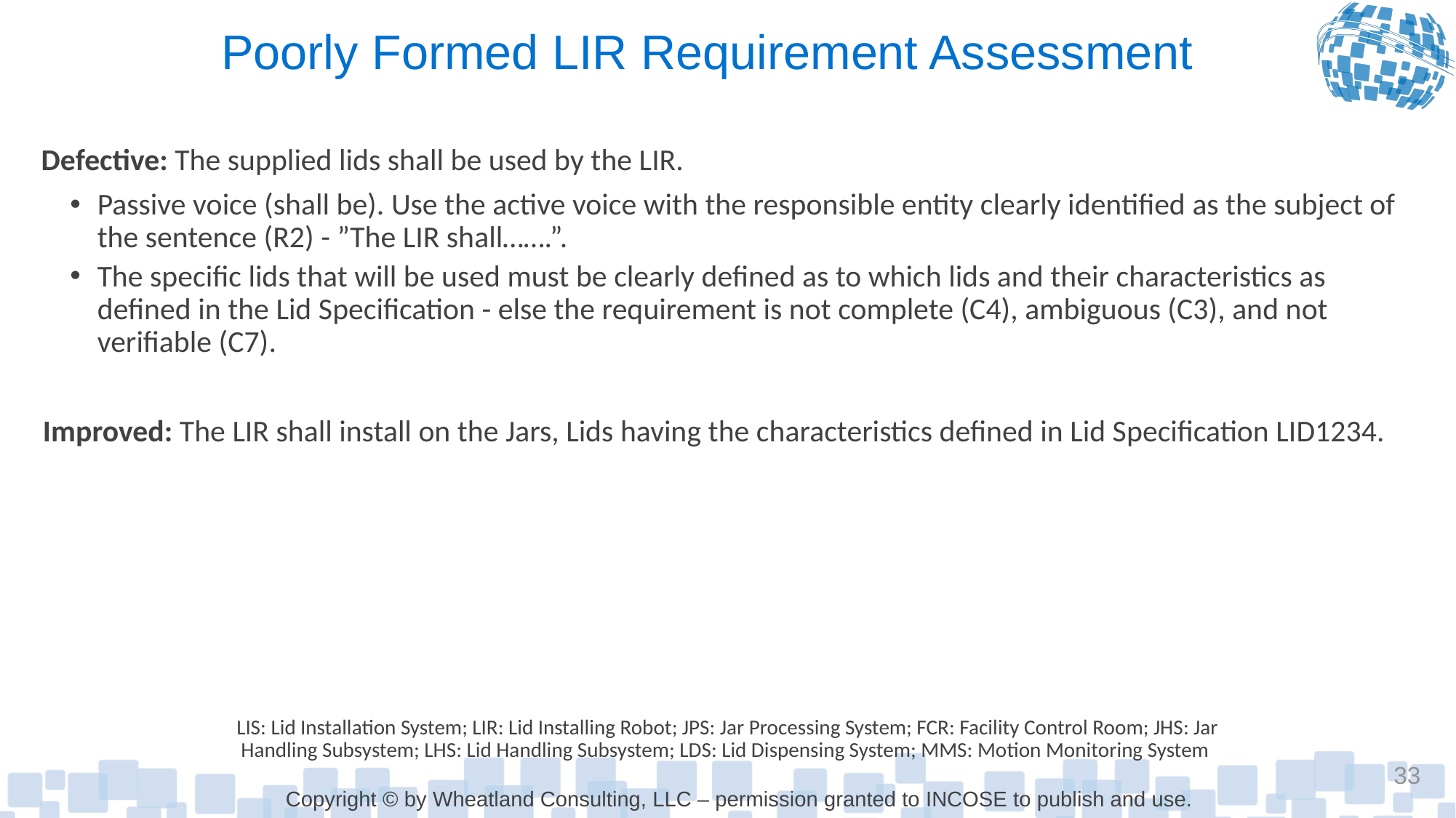

# Poorly Formed LIR Requirement Assessment
Defective: The supplied lids shall be used by the LIR.
Passive voice (shall be). Use the active voice with the responsible entity clearly identified as the subject of the sentence (R2) - ”The LIR shall…….”.
The specific lids that will be used must be clearly defined as to which lids and their characteristics as defined in the Lid Specification - else the requirement is not complete (C4), ambiguous (C3), and not verifiable (C7).

Improved: The LIR shall install on the Jars, Lids having the characteristics defined in Lid Specification LID1234.
LIS: Lid Installation System; LIR: Lid Installing Robot; JPS: Jar Processing System; FCR: Facility Control Room; JHS: Jar Handling Subsystem; LHS: Lid Handling Subsystem; LDS: Lid Dispensing System; MMS: Motion Monitoring System
33
Copyright © by Wheatland Consulting, LLC – permission granted to INCOSE to publish and use.